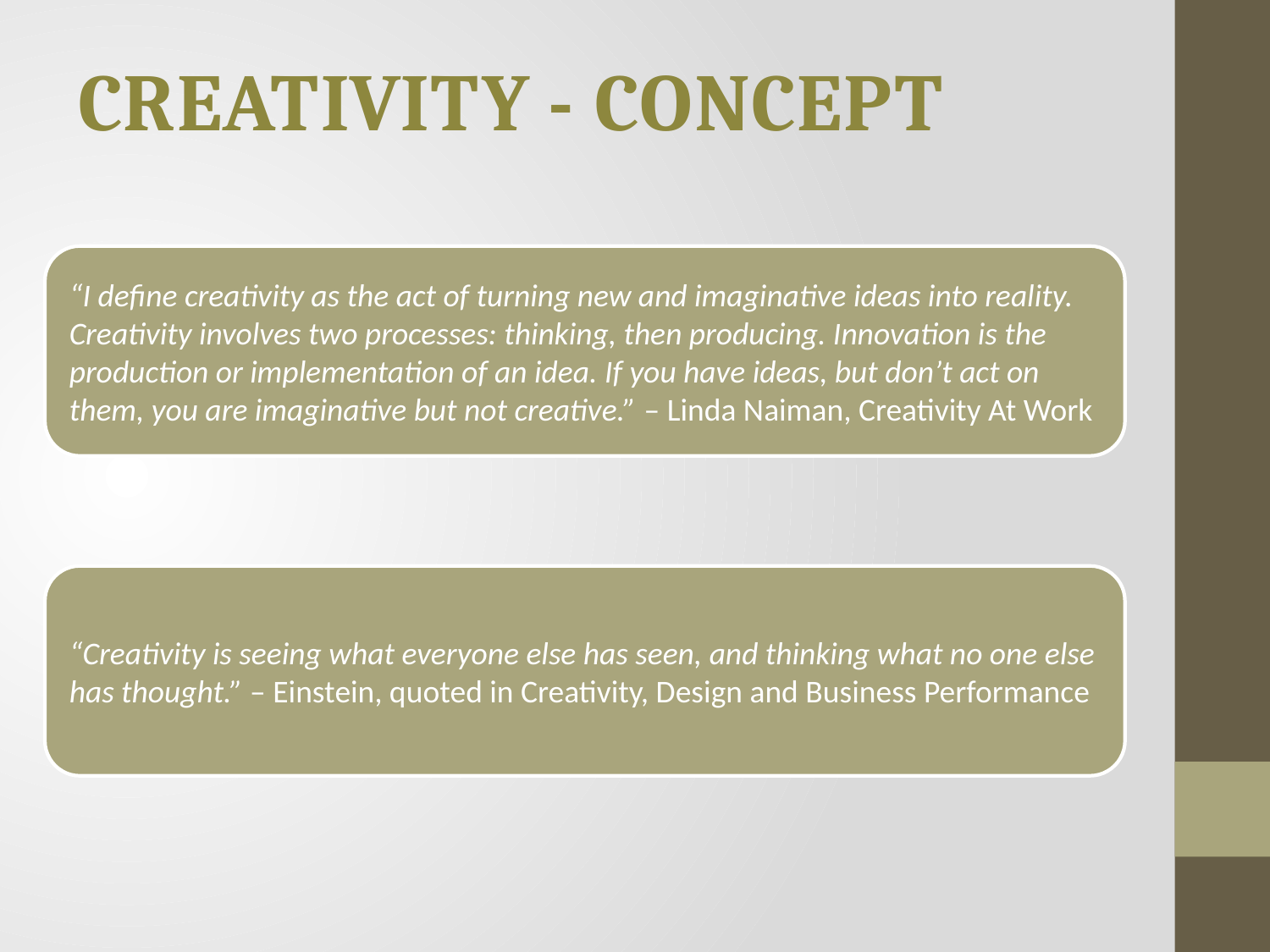

# CREATIVITY - CONCEPT
“I define creativity as the act of turning new and imaginative ideas into reality. Creativity involves two processes: thinking, then producing. Innovation is the production or implementation of an idea. If you have ideas, but don’t act on them, you are imaginative but not creative.” – Linda Naiman, Creativity At Work
“Creativity is seeing what everyone else has seen, and thinking what no one else has thought.” – Einstein, quoted in Creativity, Design and Business Performance